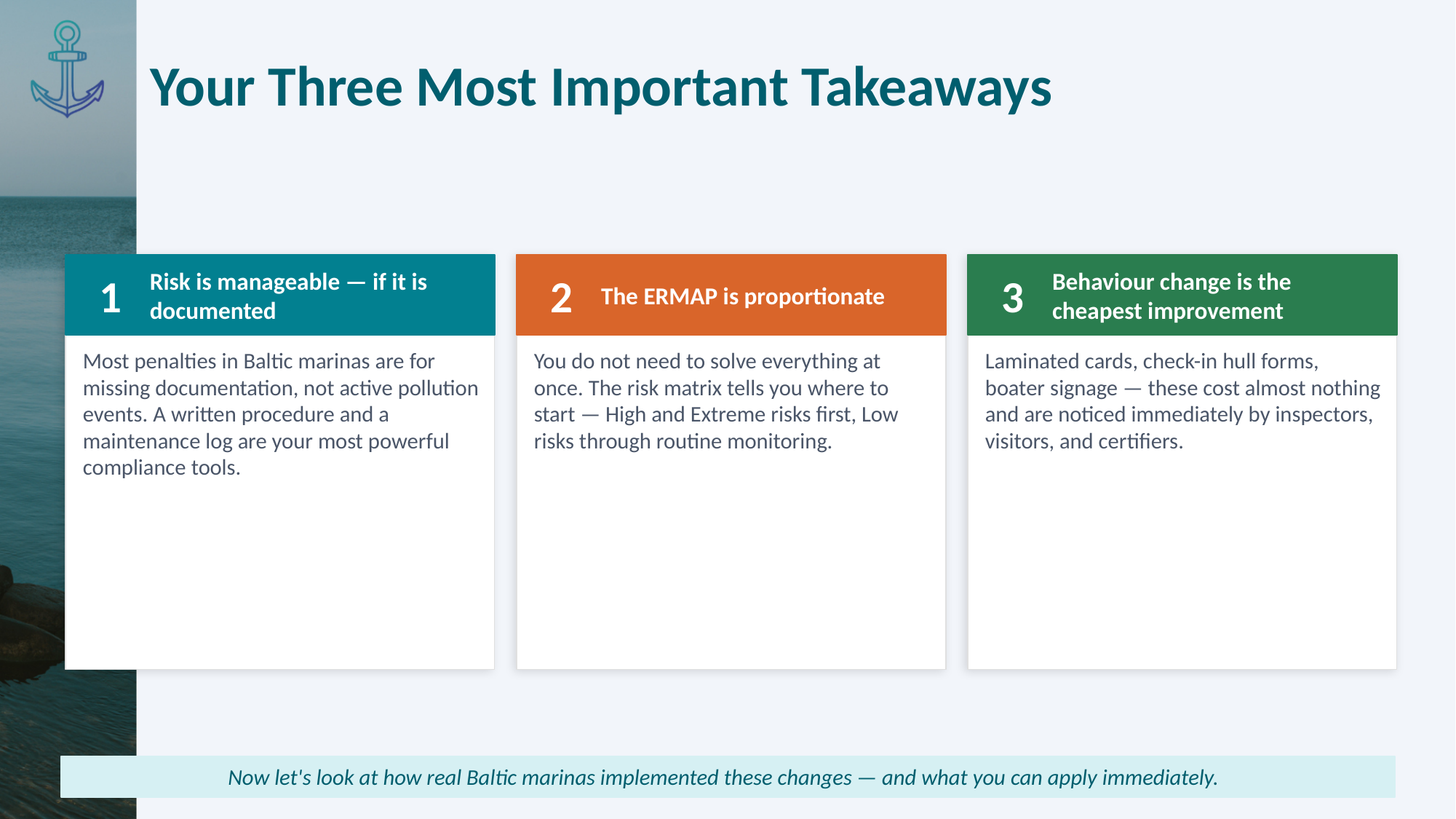

Your Three Most Important Takeaways

1
Risk is manageable — if it is documented

2
The ERMAP is proportionate

3
Behaviour change is the cheapest improvement
Most penalties in Baltic marinas are for missing documentation, not active pollution events. A written procedure and a maintenance log are your most powerful compliance tools.
You do not need to solve everything at once. The risk matrix tells you where to start — High and Extreme risks first, Low risks through routine monitoring.
Laminated cards, check-in hull forms, boater signage — these cost almost nothing and are noticed immediately by inspectors, visitors, and certifiers.

Now let's look at how real Baltic marinas implemented these changes — and what you can apply immediately.